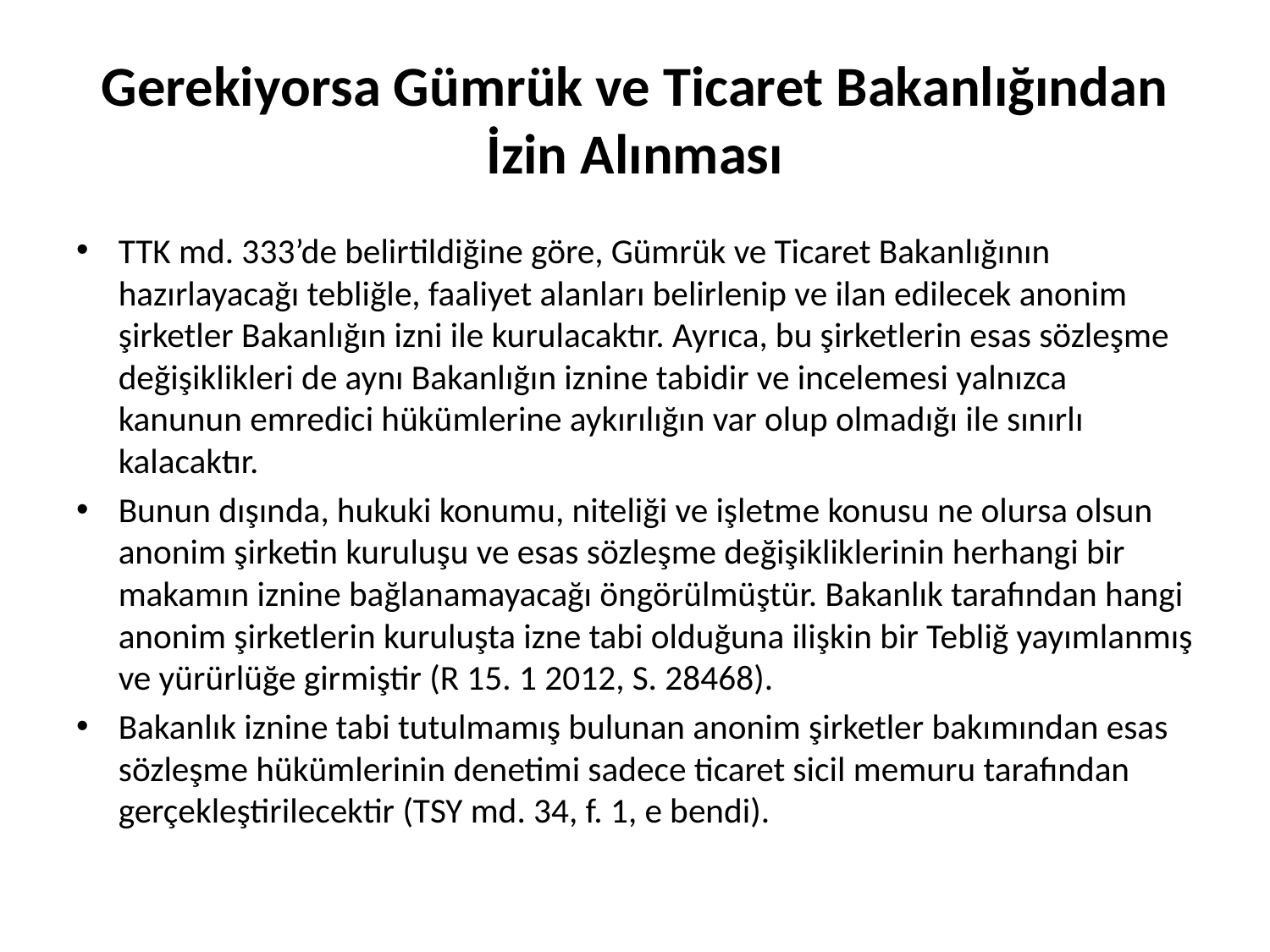

# Gerekiyorsa Gümrük ve Ticaret Bakanlığından İzin Alınması
TTK md. 333’de belirtildiğine göre, Gümrük ve Ticaret Bakanlığının hazırlayacağı tebliğle, faaliyet alanları belirlenip ve ilan edilecek anonim şirketler Bakanlığın izni ile kurulacaktır. Ayrıca, bu şirketlerin esas sözleşme değişiklikleri de aynı Bakanlığın iznine tabidir ve incelemesi yalnızca kanunun emredici hükümlerine aykırılığın var olup olmadığı ile sınırlı kalacaktır.
Bunun dışında, hukuki konumu, niteliği ve işletme konusu ne olursa olsun anonim şirketin kuruluşu ve esas sözleşme değişikliklerinin herhangi bir makamın iznine bağlanamayacağı öngörülmüştür. Bakanlık tarafından hangi anonim şirketlerin kuruluşta izne tabi olduğuna ilişkin bir Tebliğ yayımlanmış ve yürürlüğe girmiştir (R 15. 1 2012, S. 28468).
Bakanlık iznine tabi tutulmamış bulunan anonim şirketler bakımından esas sözleşme hükümlerinin denetimi sadece ticaret sicil memuru tarafından gerçekleştirilecektir (TSY md. 34, f. 1, e bendi).